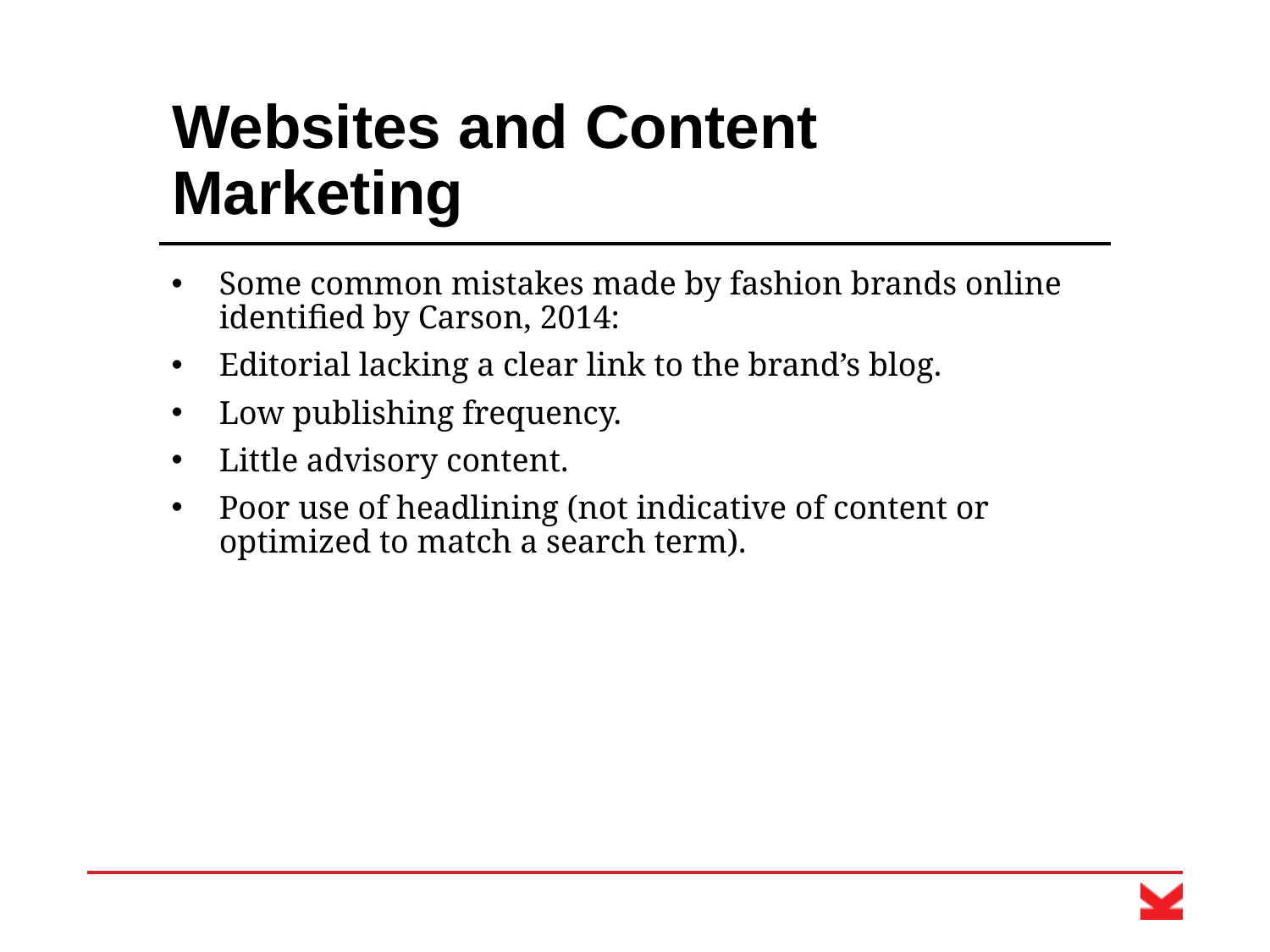

# Websites and Content Marketing
Some common mistakes made by fashion brands online identified by Carson, 2014:
Editorial lacking a clear link to the brand’s blog.
Low publishing frequency.
Little advisory content.
Poor use of headlining (not indicative of content or optimized to match a search term).